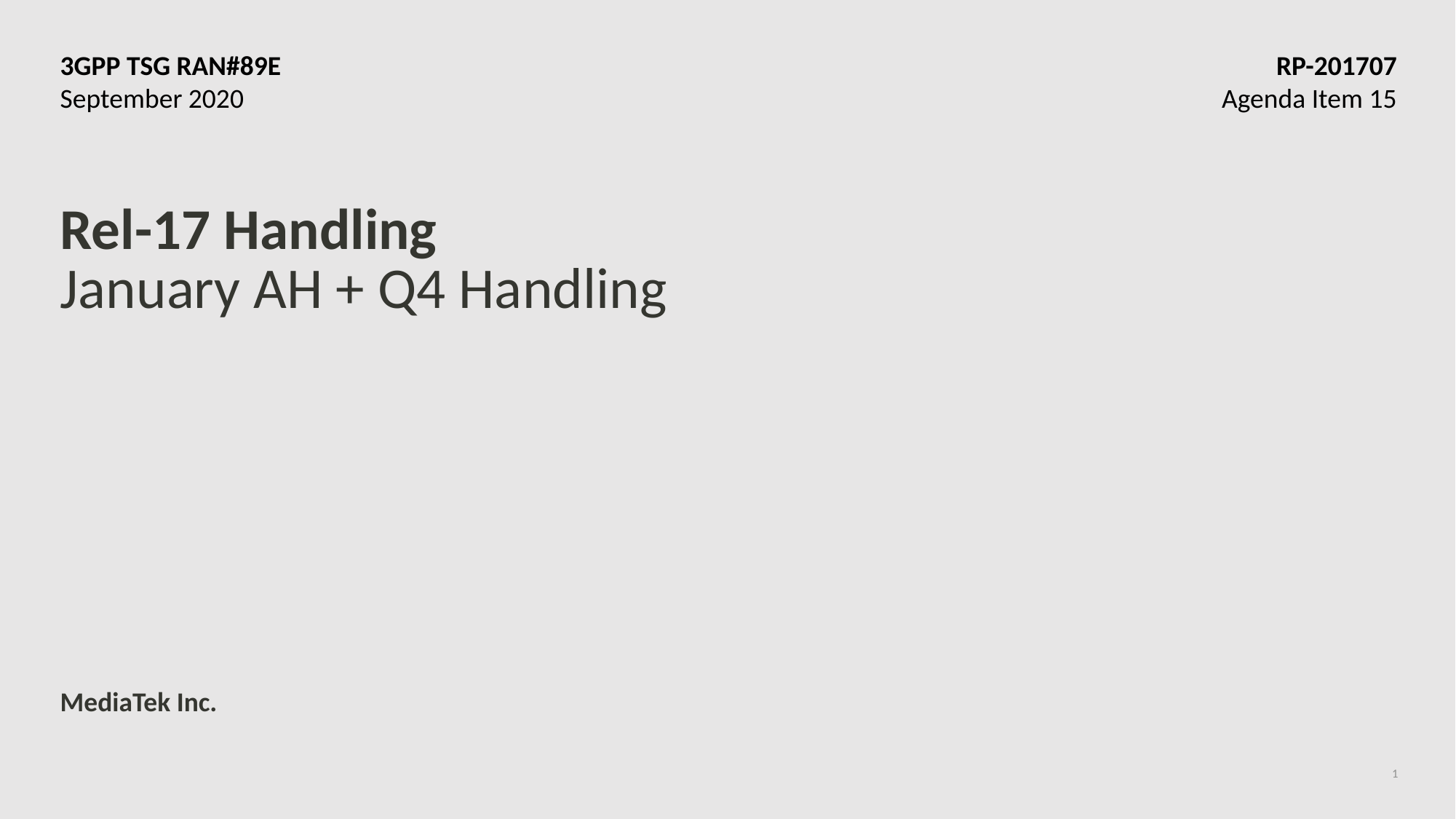

3GPP TSG RAN#89E	RP-201707
September 2020	Agenda Item 15
# Rel-17 Handling January AH + Q4 Handling

MediaTek Inc.
1